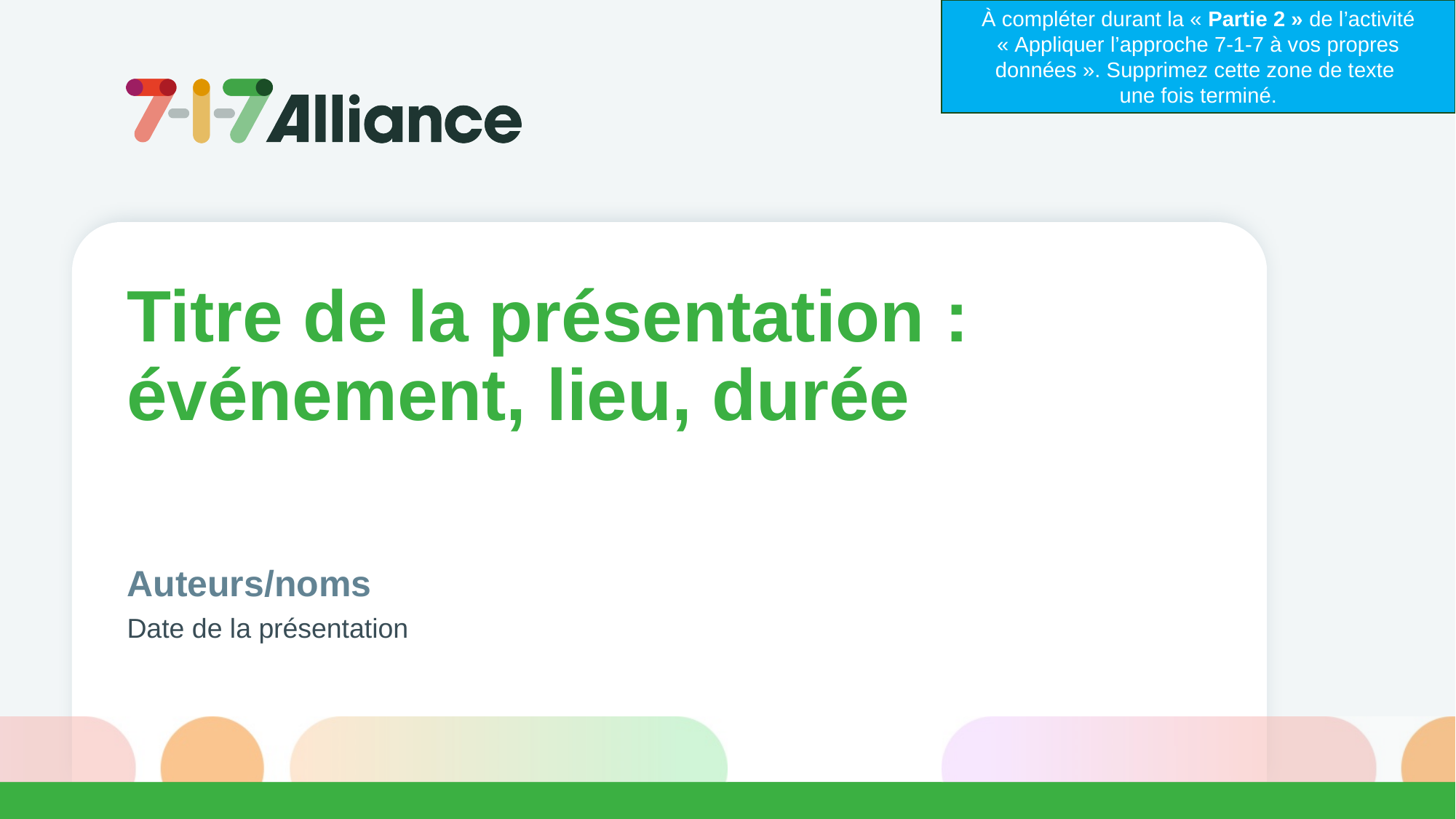

À compléter durant la « Partie 2 » de l’activité « Appliquer l’approche 7-1-7 à vos propres données ». Supprimez cette zone de texte
une fois terminé.
Titre de la présentation :
événement, lieu, durée
Auteurs/noms
Date de la présentation